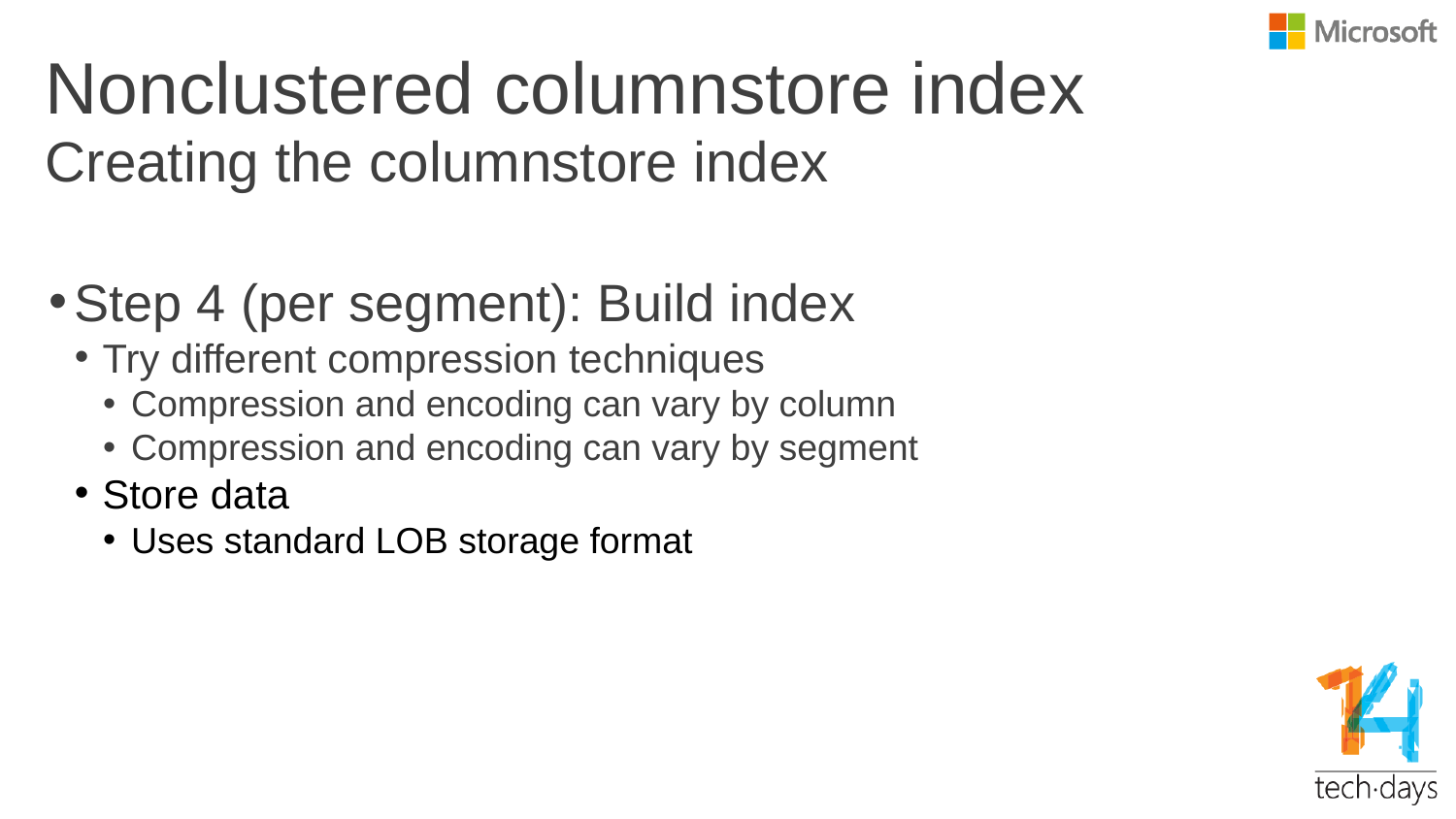

# Nonclustered columnstore index
Creating the columnstore index
Step 4 (per segment): Build index
Try different compression techniques
Compression and encoding can vary by column
Compression and encoding can vary by segment
Store data
Uses standard LOB storage format